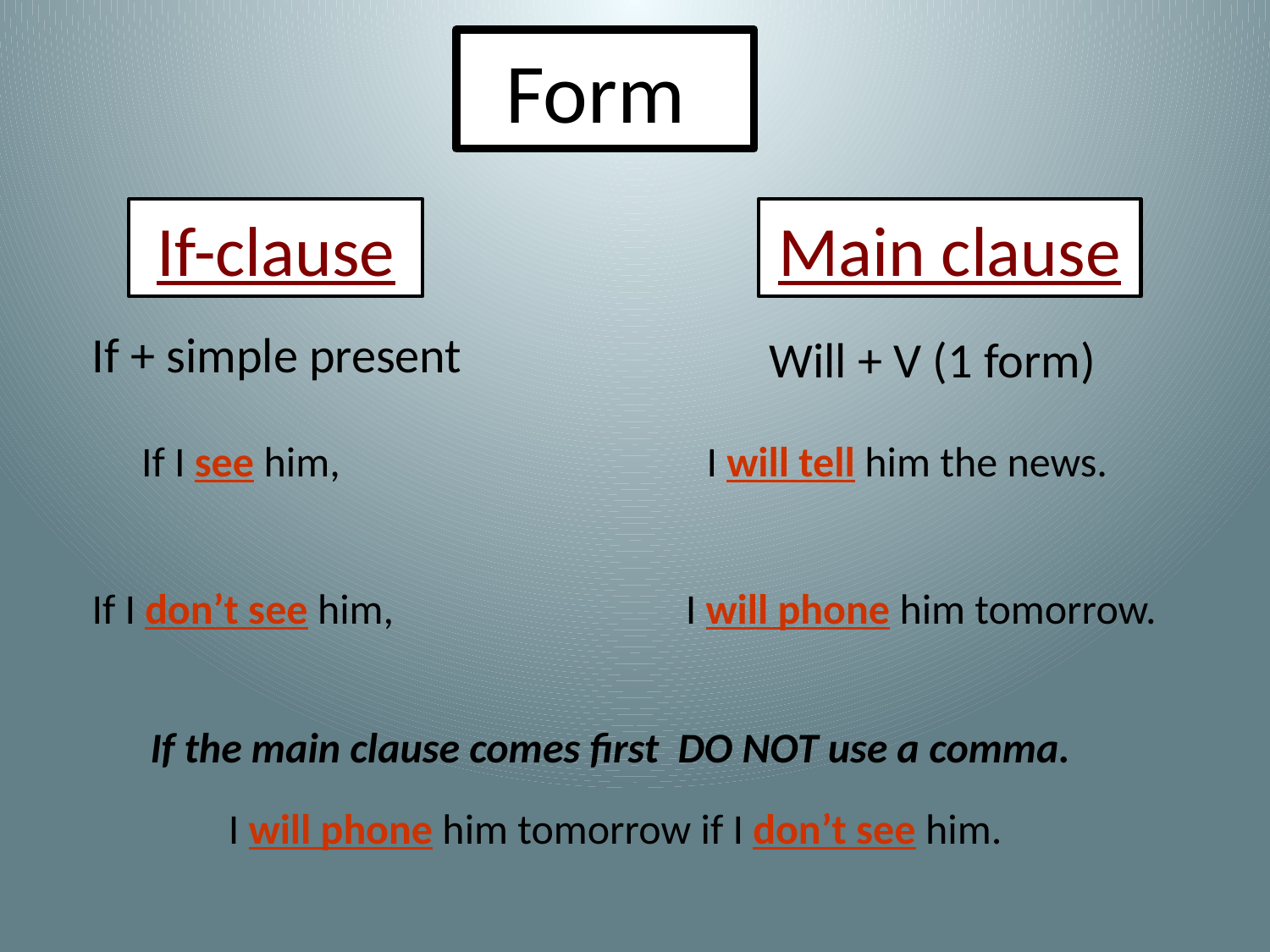

Form
If-clause
Main clause
If + simple present
Will + V (1 form)
If I see him,			      I will tell him the news.
If I don’t see him, 		         I will phone him tomorrow.
If the main clause comes first  DO NOT use a comma.

I will phone him tomorrow if I don’t see him.